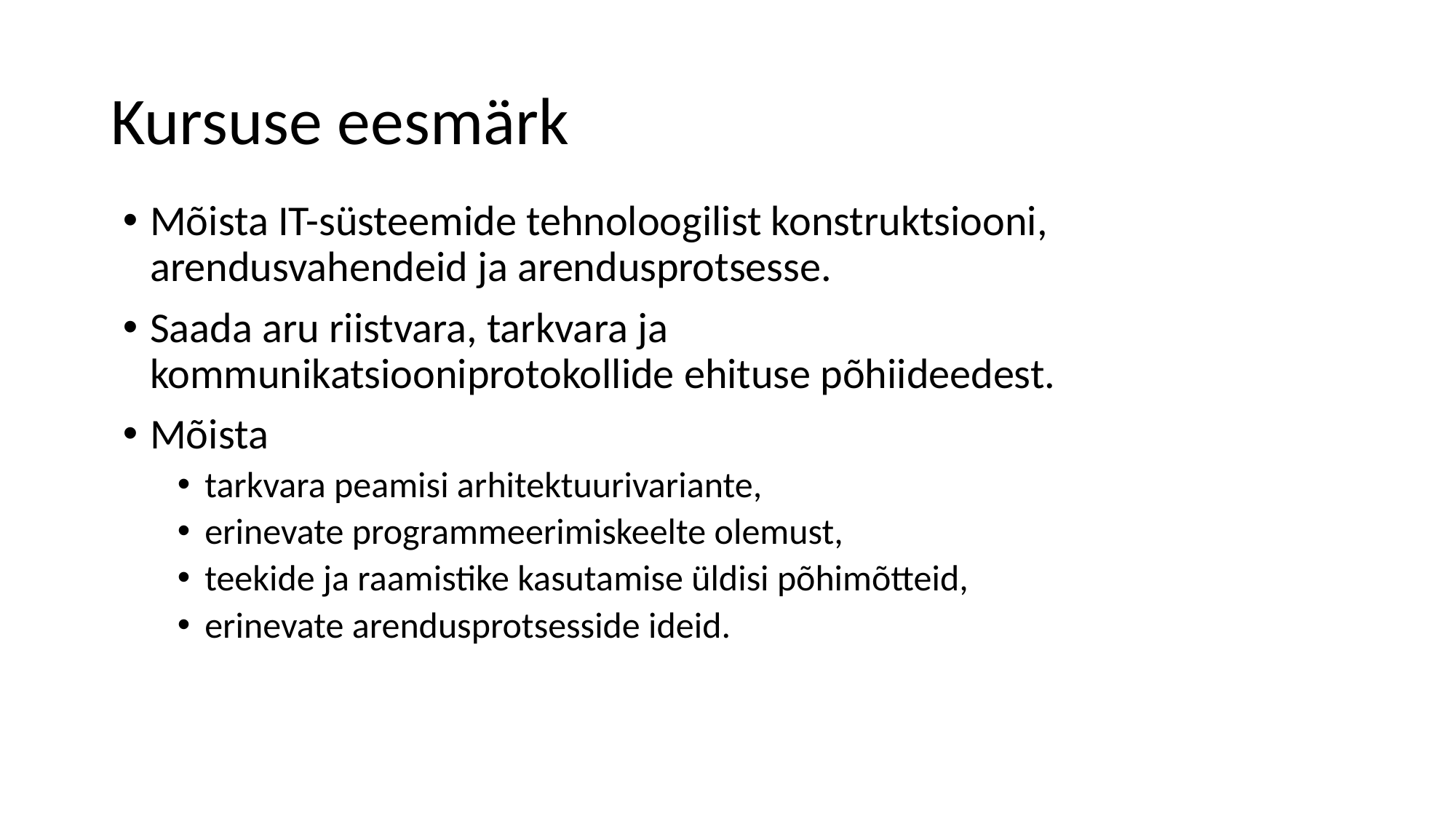

# Kursuse eesmärk
Mõista IT-süsteemide tehnoloogilist konstruktsiooni, arendusvahendeid ja arendusprotsesse.
Saada aru riistvara, tarkvara ja kommunikatsiooniprotokollide ehituse põhiideedest.
Mõista
tarkvara peamisi arhitektuurivariante,
erinevate programmeerimiskeelte olemust,
teekide ja raamistike kasutamise üldisi põhimõtteid,
erinevate arendusprotsesside ideid.